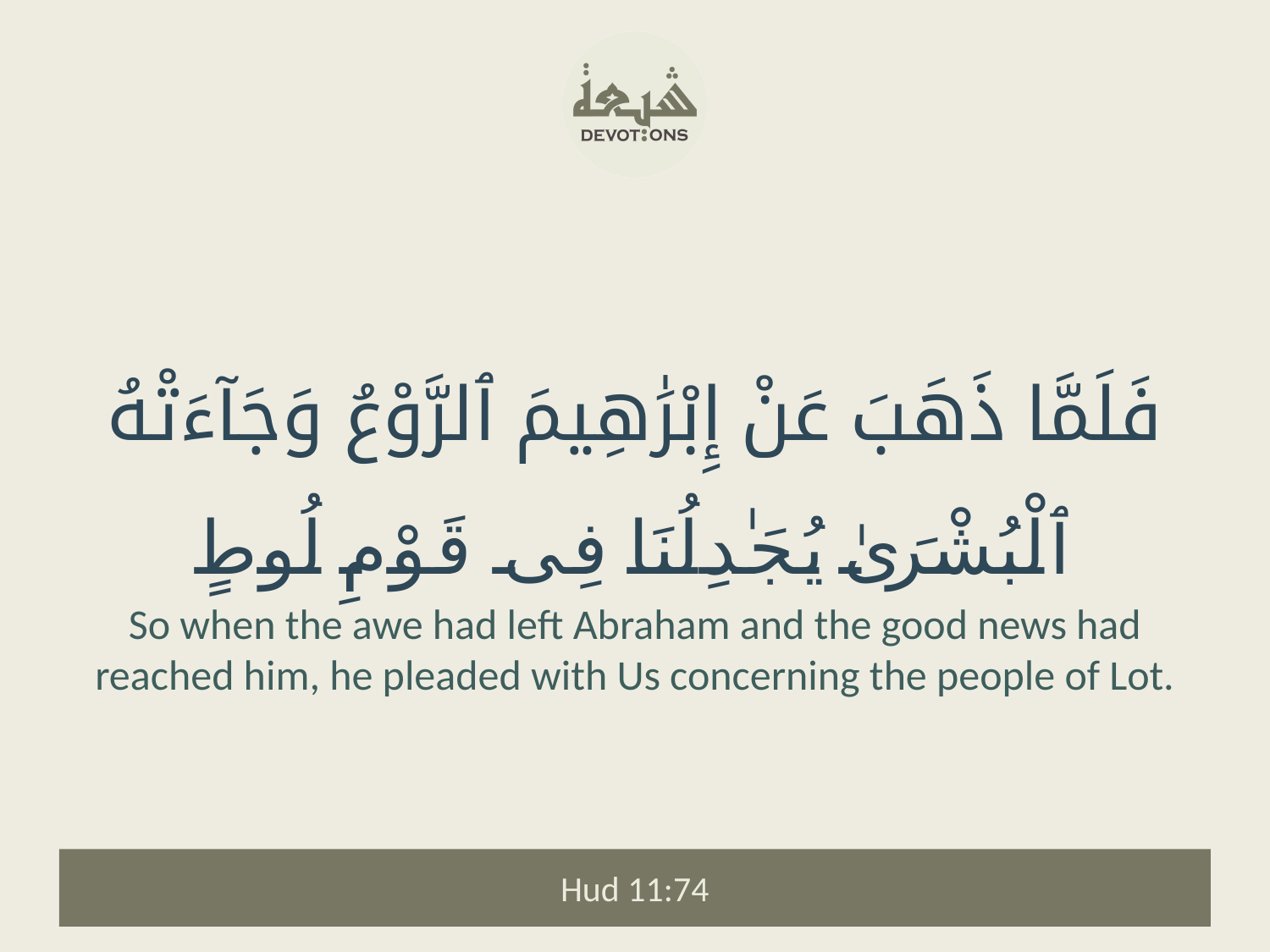

فَلَمَّا ذَهَبَ عَنْ إِبْرَٰهِيمَ ٱلرَّوْعُ وَجَآءَتْهُ ٱلْبُشْرَىٰ يُجَـٰدِلُنَا فِى قَوْمِ لُوطٍ
So when the awe had left Abraham and the good news had reached him, he pleaded with Us concerning the people of Lot.
Hud 11:74